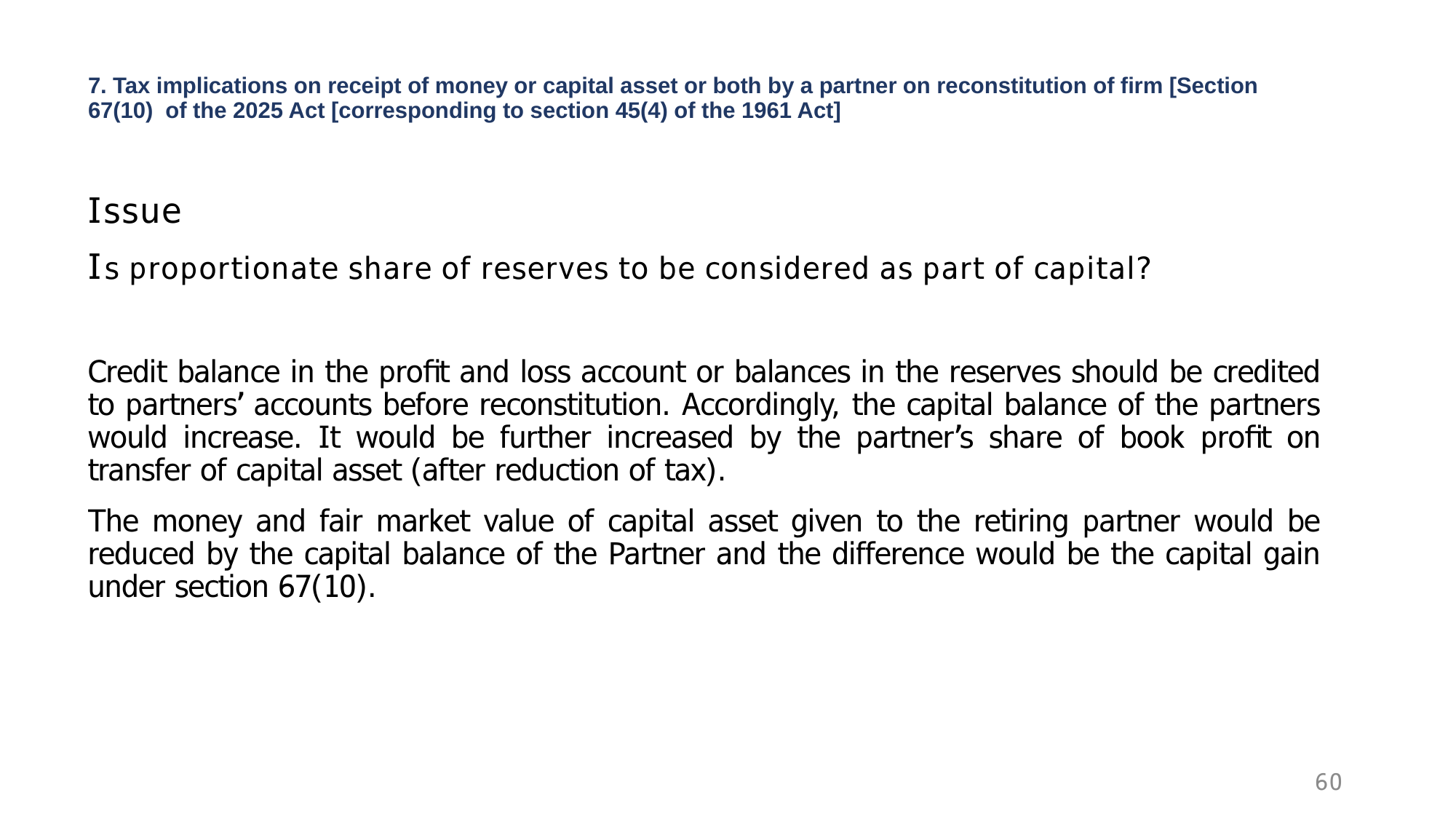

# 7. Tax implications on receipt of money or capital asset or both by a partner on reconstitution of firm [Section 67(10)  of the 2025 Act [corresponding to section 45(4) of the 1961 Act]
Issue
Is proportionate share of reserves to be considered as part of capital?

Credit balance in the profit and loss account or balances in the reserves should be credited to partners’ accounts before reconstitution. Accordingly, the capital balance of the partners would increase. It would be further increased by the partner’s share of book profit on transfer of capital asset (after reduction of tax).
The money and fair market value of capital asset given to the retiring partner would be reduced by the capital balance of the Partner and the difference would be the capital gain under section 67(10).

60